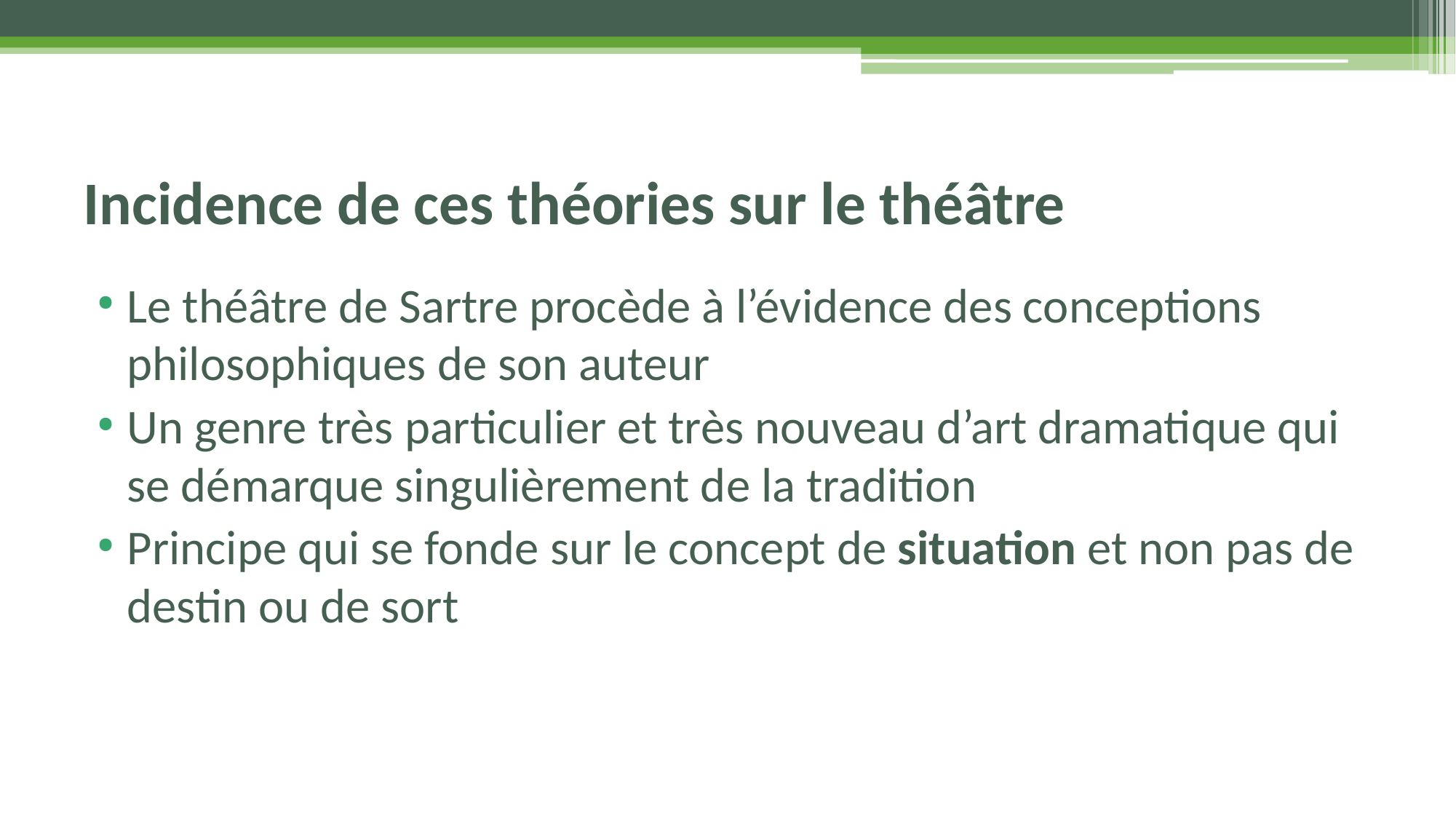

# Incidence de ces théories sur le théâtre
Le théâtre de Sartre procède à l’évidence des conceptions philosophiques de son auteur
Un genre très particulier et très nouveau d’art dramatique qui se démarque singulièrement de la tradition
Principe qui se fonde sur le concept de situation et non pas de destin ou de sort